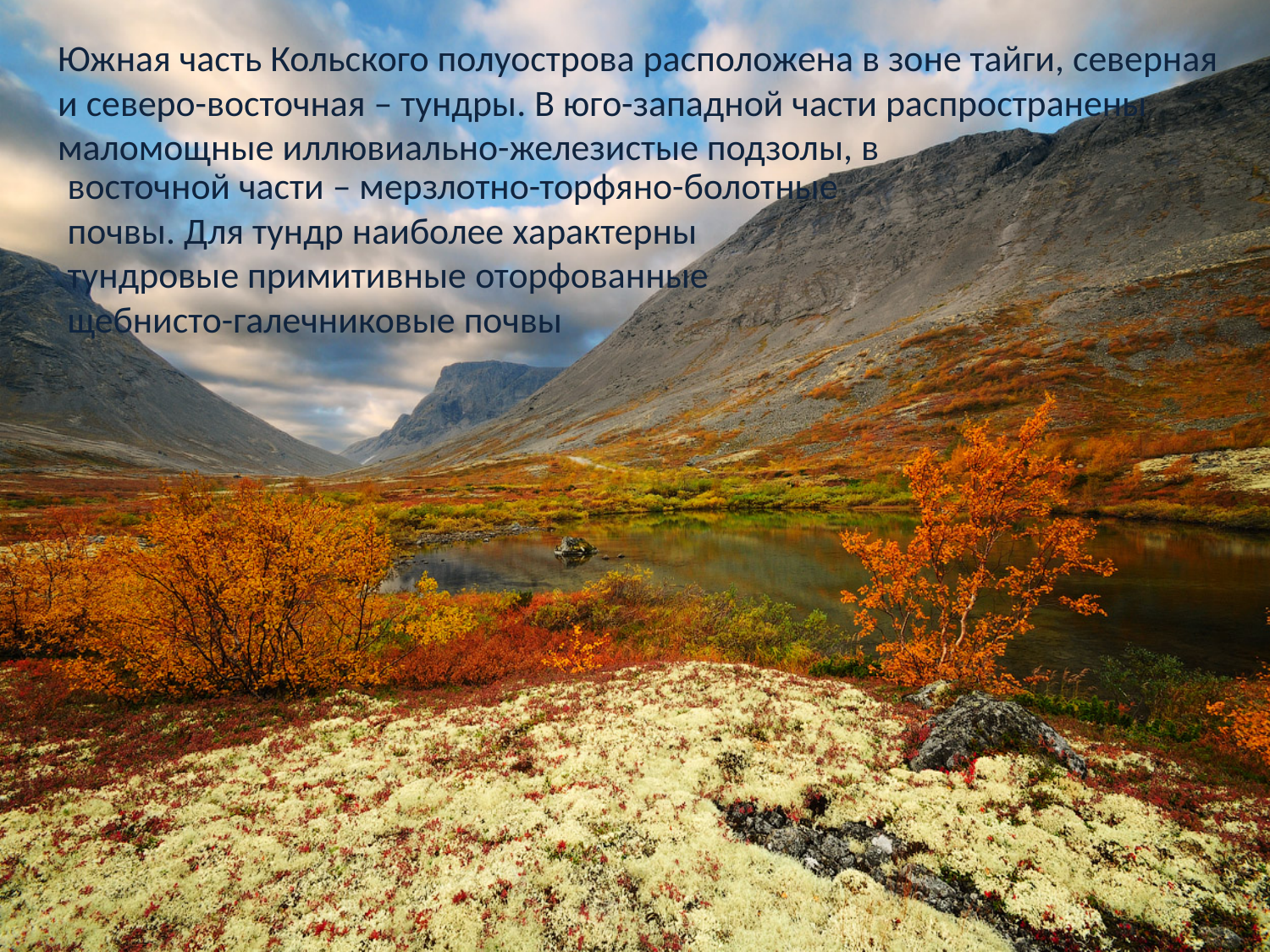

# Южная часть Кольского полуострова расположена в зоне тайги, северная и северо-восточная – тундры. В юго-западной части распространены маломощные иллювиально-железистые подзолы, в
восточной части – мерзлотно-торфяно-болотные почвы. Для тундр наиболее характерны тундровые примитивные оторфованные щебнисто-галечниковые почвы